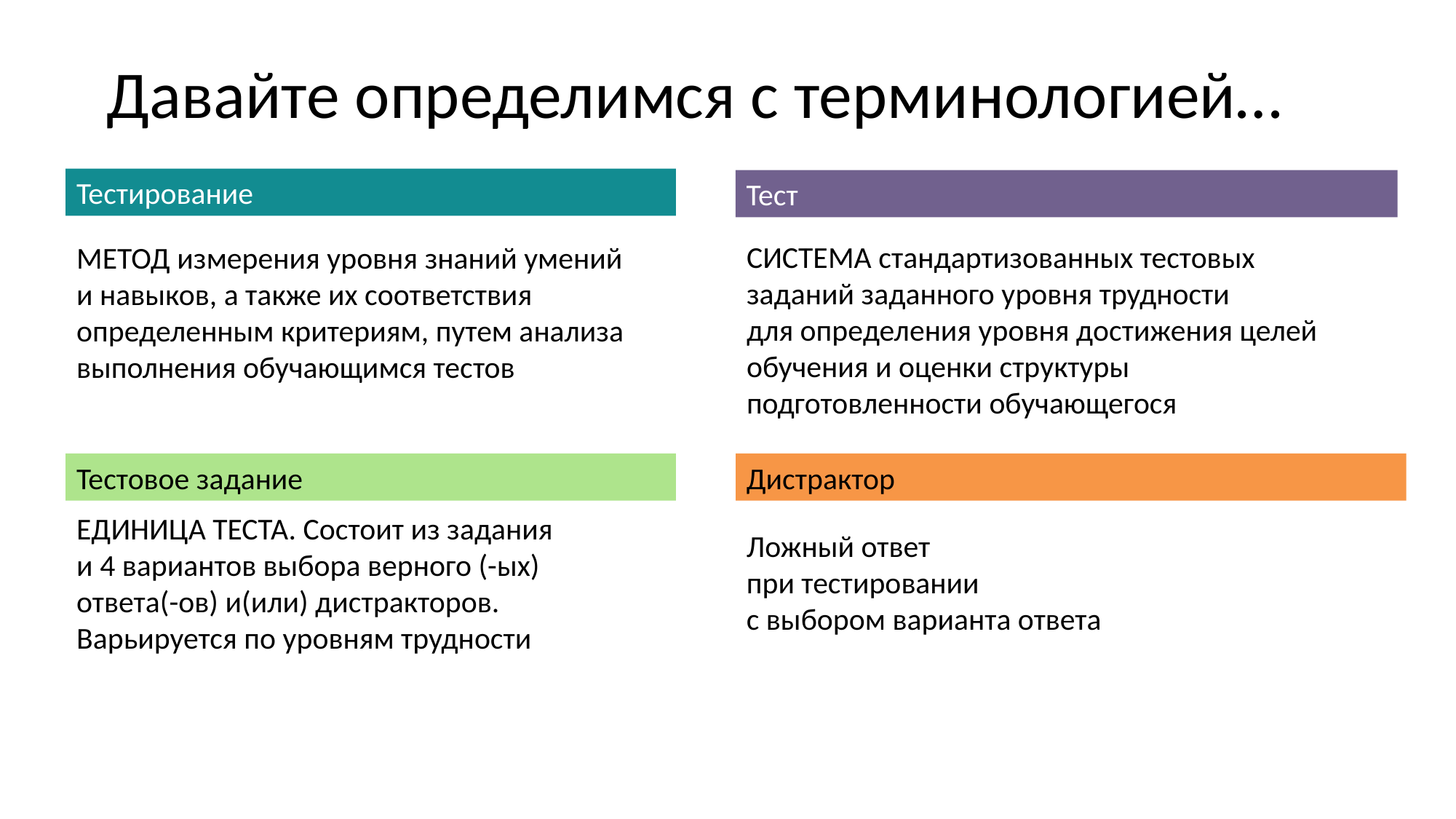

# Давайте определимся с терминологией…
Тестирование
Тест
МЕТОД измерения уровня знаний умений
и навыков, а также их соответствия определенным критериям, путем анализа выполнения обучающимся тестов
СИСТЕМА стандартизованных тестовых заданий заданного уровня трудности
для определения уровня достижения целей обучения и оценки структуры подготовленности обучающегося
Тестовое задание
Дистрактор
ЕДИНИЦА ТЕСТА. Состоит из задания
и 4 вариантов выбора верного (-ых) ответа(-ов) и(или) дистракторов. Варьируется по уровням трудности
Ложный ответ
при тестировании
с выбором варианта ответа